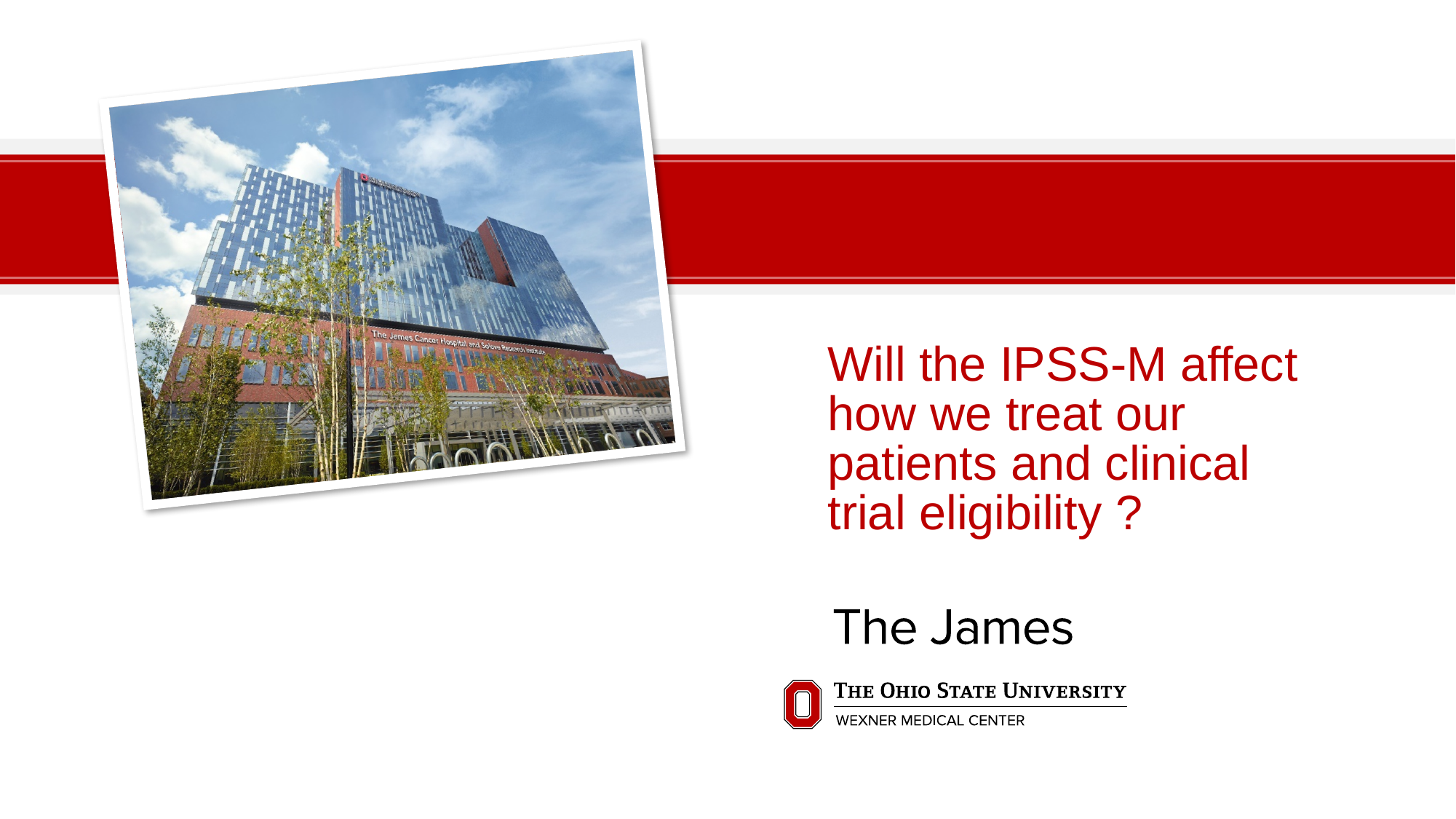

# Will the IPSS-M affect how we treat our patients and clinical trial eligibility ?